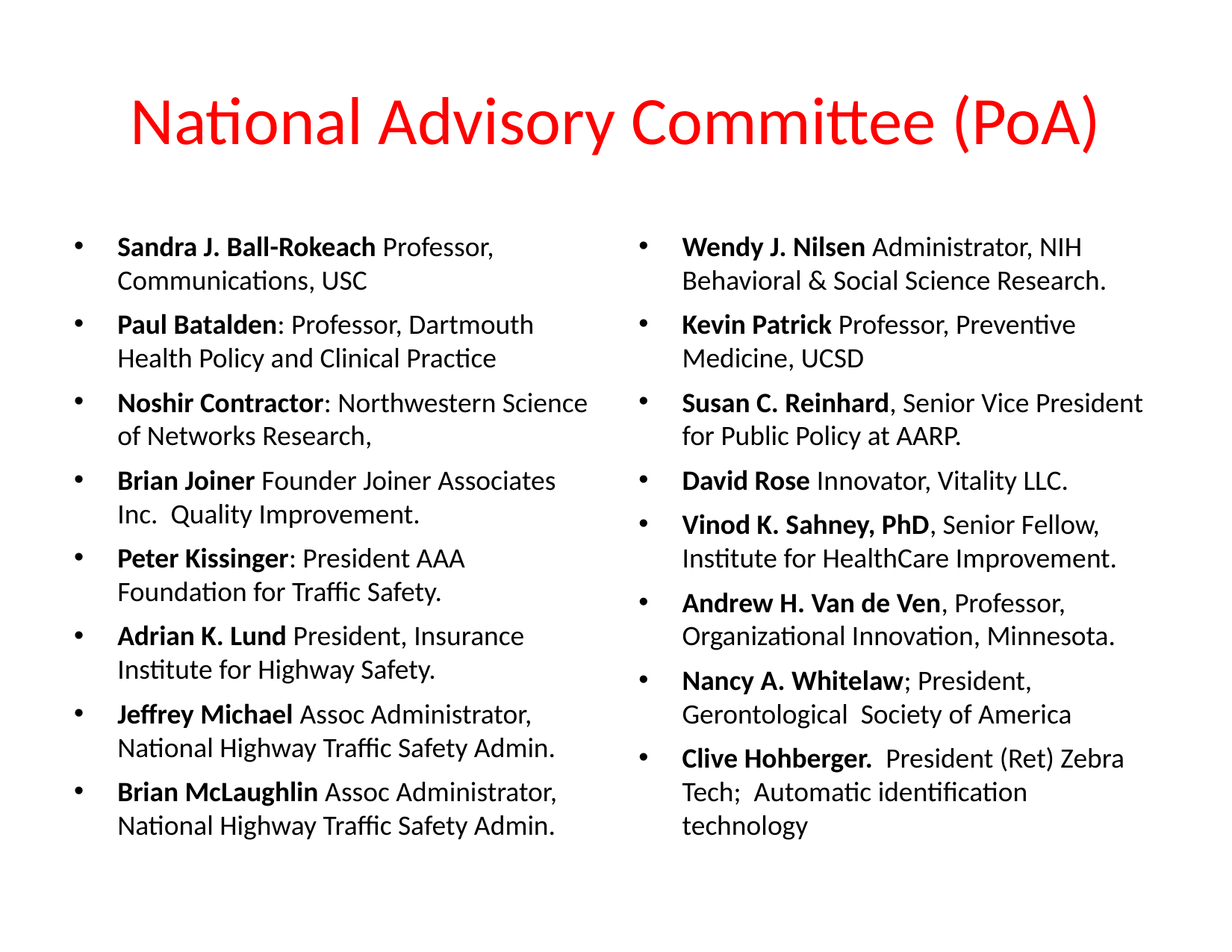

# National Advisory Committee (PoA)
Sandra J. Ball-Rokeach Professor, Communications, USC
Paul Batalden: Professor, Dartmouth Health Policy and Clinical Practice
Noshir Contractor: Northwestern Science of Networks Research,
Brian Joiner Founder Joiner Associates Inc.  Quality Improvement.
Peter Kissinger: President AAA Foundation for Traffic Safety.
Adrian K. Lund President, Insurance Institute for Highway Safety.
Jeffrey Michael Assoc Administrator, National Highway Traffic Safety Admin.
Brian McLaughlin Assoc Administrator, National Highway Traffic Safety Admin.

Wendy J. Nilsen Administrator, NIH Behavioral & Social Science Research.
Kevin Patrick Professor, Preventive Medicine, UCSD
Susan C. Reinhard, Senior Vice President for Public Policy at AARP.
David Rose Innovator, Vitality LLC.
Vinod K. Sahney, PhD, Senior Fellow, Institute for HealthCare Improvement.
Andrew H. Van de Ven, Professor, Organizational Innovation, Minnesota.
Nancy A. Whitelaw; President, Gerontological  Society of America
Clive Hohberger.  President (Ret) Zebra Tech;  Automatic identification technology